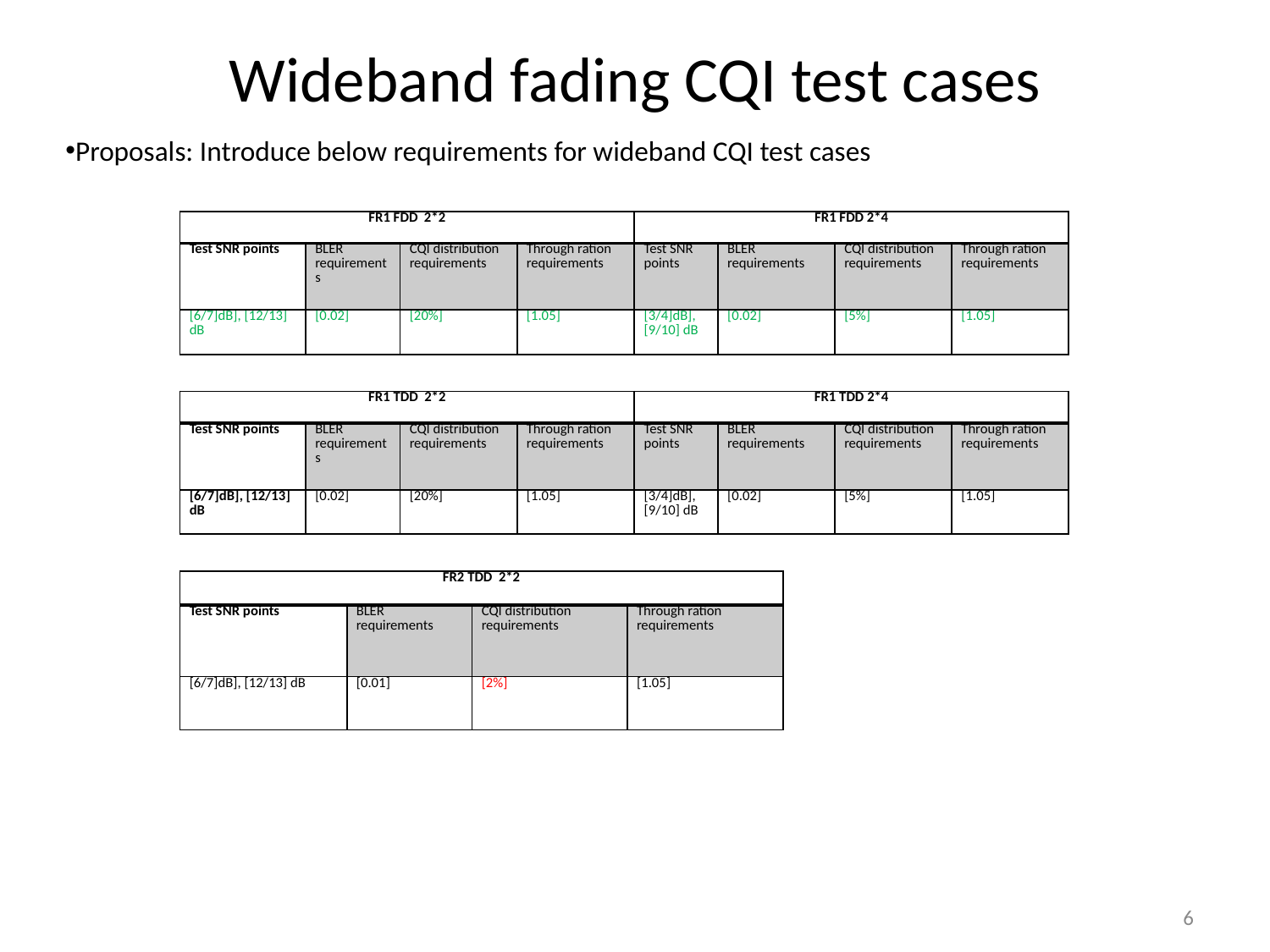

# Wideband fading CQI test cases
Proposals: Introduce below requirements for wideband CQI test cases

| FR1 FDD 2\*2 |  |  |  | FR1 FDD 2\*4 |  |  |  |
| --- | --- | --- | --- | --- | --- | --- | --- |
| Test SNR points | BLER requirements | CQI distribution requirements | Through ration requirements | Test SNR points | BLER requirements | CQI distribution requirements | Through ration requirements |
| [6/7]dB], [12/13] dB | [0.02] | [20%] | [1.05] | [3/4]dB], [9/10] dB | [0.02] | [5%] | [1.05] |
| FR1 TDD 2\*2 |  |  |  | FR1 TDD 2\*4 |  |  |  |
| --- | --- | --- | --- | --- | --- | --- | --- |
| Test SNR points | BLER requirements | CQI distribution requirements | Through ration requirements | Test SNR points | BLER requirements | CQI distribution requirements | Through ration requirements |
| [6/7]dB], [12/13] dB | [0.02] | [20%] | [1.05] | [3/4]dB], [9/10] dB | [0.02] | [5%] | [1.05] |
| FR2 TDD 2\*2 |  |  |  |
| --- | --- | --- | --- |
| Test SNR points | BLER requirements | CQI distribution requirements | Through ration requirements |
| [6/7]dB], [12/13] dB | [0.01] | [2%] | [1.05] |
6